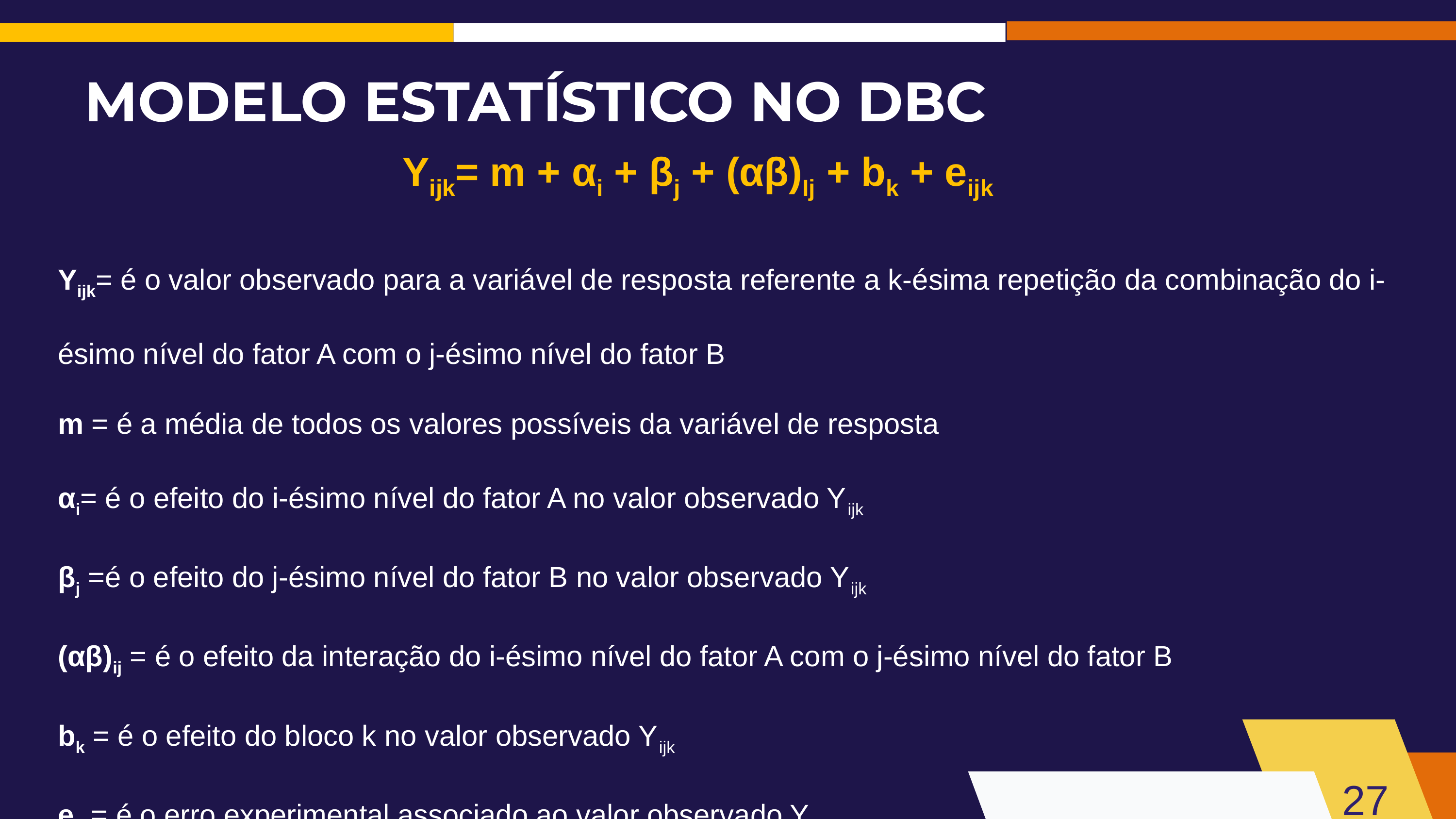

MODELO ESTATÍSTICO NO DBC
Yijk= m + αi + βj + (αβ)Ij + bk + eijk
Yijk= é o valor observado para a variável de resposta referente a k-ésima repetição da combinação do i-ésimo nível do fator A com o j-ésimo nível do fator B
m = é a média de todos os valores possíveis da variável de resposta
αi= é o efeito do i-ésimo nível do fator A no valor observado Yijk
βj =é o efeito do j-ésimo nível do fator B no valor observado Yijk
(αβ)ij = é o efeito da interação do i-ésimo nível do fator A com o j-ésimo nível do fator B
bk = é o efeito do bloco k no valor observado Yijk
eij = é o erro experimental associado ao valor observado Yijk

27